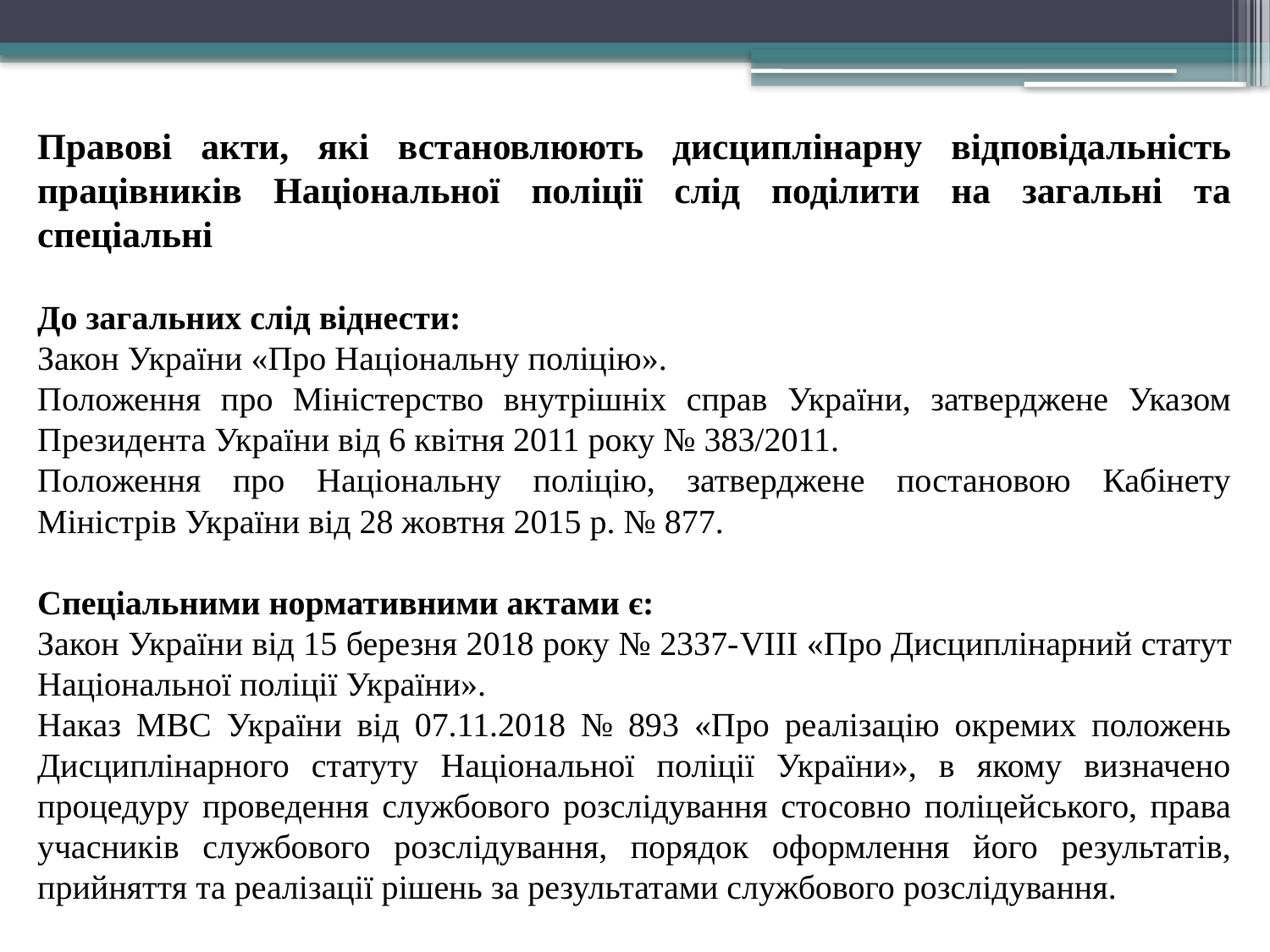

Правові акти, які встановлюють дисциплінарну відповідальність працівників Національної поліції слід поділити на загальні та спеціальні

До загальних слід віднести:
Закон України «Про Національну поліцію».
Положення про Міністерство внутрішніх справ України, затверджене Указом Президента України від 6 квітня 2011 року № 383/2011.
Положення про Національну поліцію, затверджене постановою Кабінету Міністрів України від 28 жовтня 2015 р. № 877.

Спеціальними нормативними актами є:
Закон України від 15 березня 2018 року № 2337-VIII «Про Дисциплінарний статут Національної поліції України».
Наказ МВС України від 07.11.2018 № 893 «Про реалізацію окремих положень Дисциплінарного статуту Національної поліції України», в якому визначено процедуру проведення службового розслідування стосовно поліцейського, права учасників службового розслідування, порядок оформлення його результатів, прийняття та реалізації рішень за результатами службового розслідування.